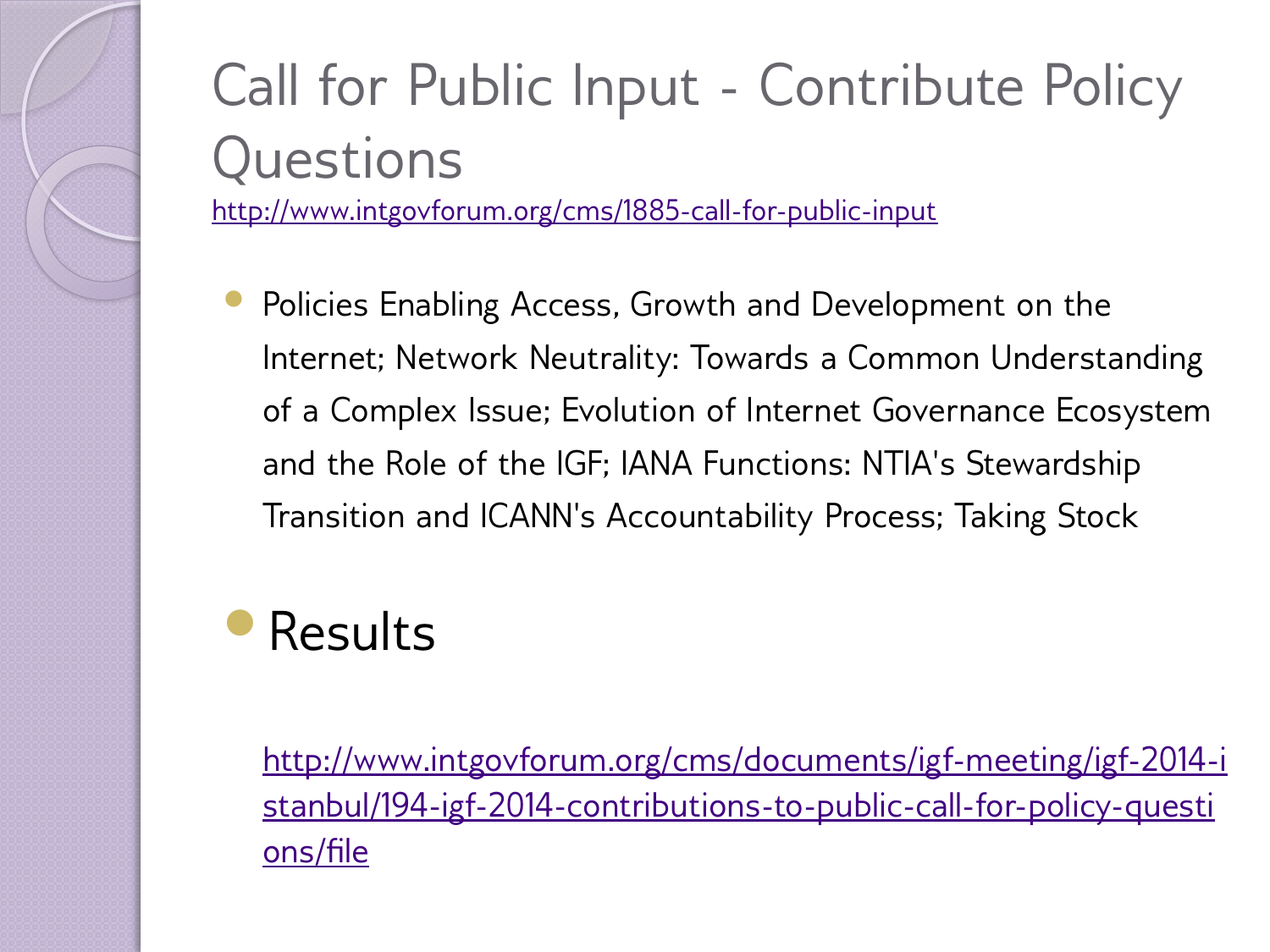

# Call for Public Input - Contribute Policy Questions http://www.intgovforum.org/cms/1885-call-for-public-input
Policies Enabling Access, Growth and Development on the Internet; Network Neutrality: Towards a Common Understanding of a Complex Issue; Evolution of Internet Governance Ecosystem and the Role of the IGF; IANA Functions: NTIA's Stewardship Transition and ICANN's Accountability Process; Taking Stock

Results
    http://www.intgovforum.org/cms/documents/igf-meeting/igf-2014-istanbul/194-igf-2014-contributions-to-public-call-for-policy-questions/file